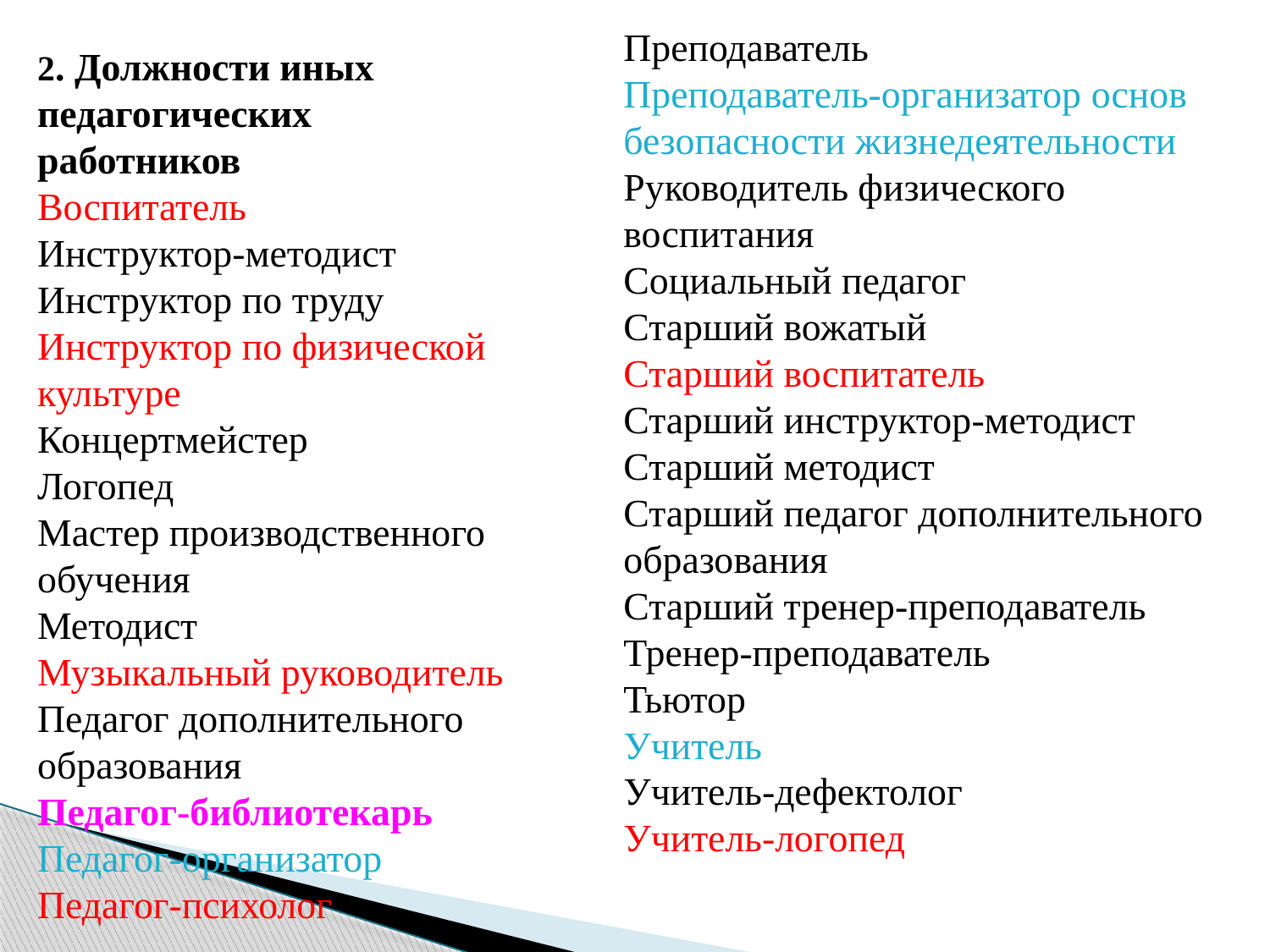

Преподаватель
Преподаватель-организатор основ безопасности жизнедеятельности
Руководитель физического воспитания
Социальный педагог
Старший вожатый
Старший воспитатель
Старший инструктор-методист
Старший методист
Старший педагог дополнительного образования
Старший тренер-преподаватель
Тренер-преподаватель
Тьютор
Учитель
Учитель-дефектолог
Учитель-логопед
2. Должности иных педагогических
работников
Воспитатель
Инструктор-методист
Инструктор по труду
Инструктор по физической культуре
Концертмейстер
Логопед
Мастер производственного обучения
Методист
Музыкальный руководитель
Педагог дополнительного образования
Педагог-библиотекарь
Педагог-организатор
Педагог-психолог